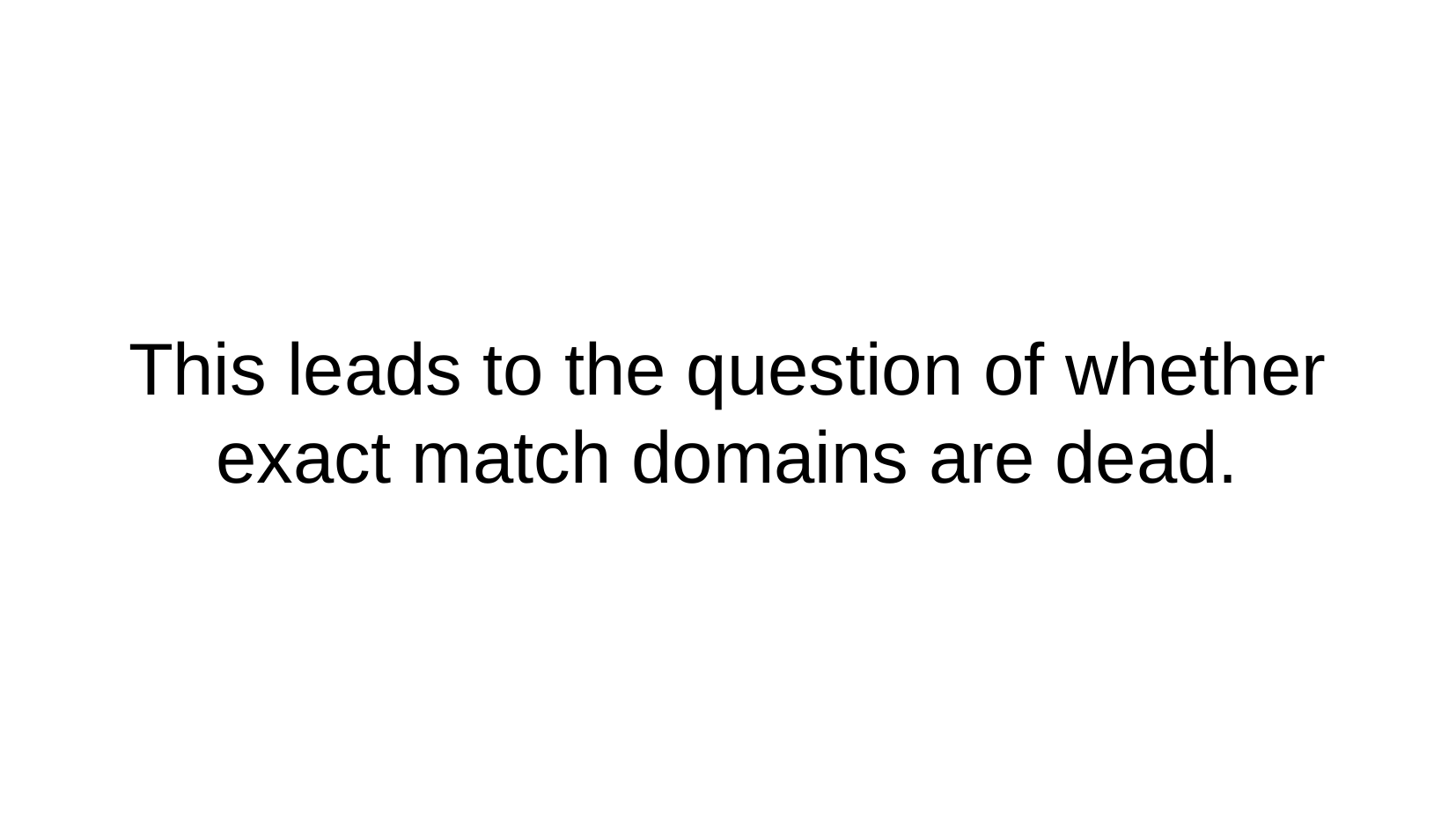

This leads to the question of whether exact match domains are dead.